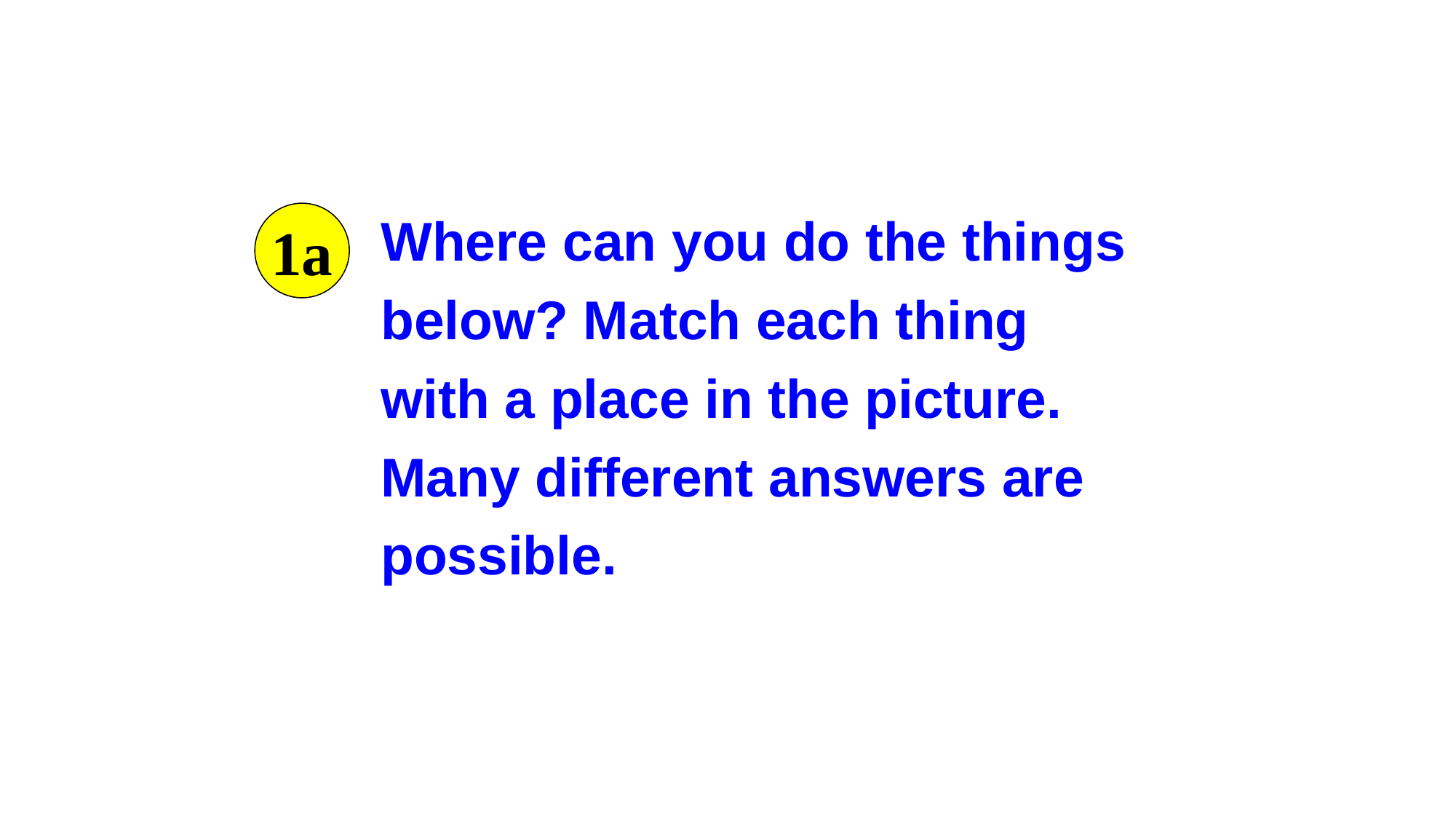

Where can you do the things below? Match each thing with a place in the picture. Many different answers are possible.
1a